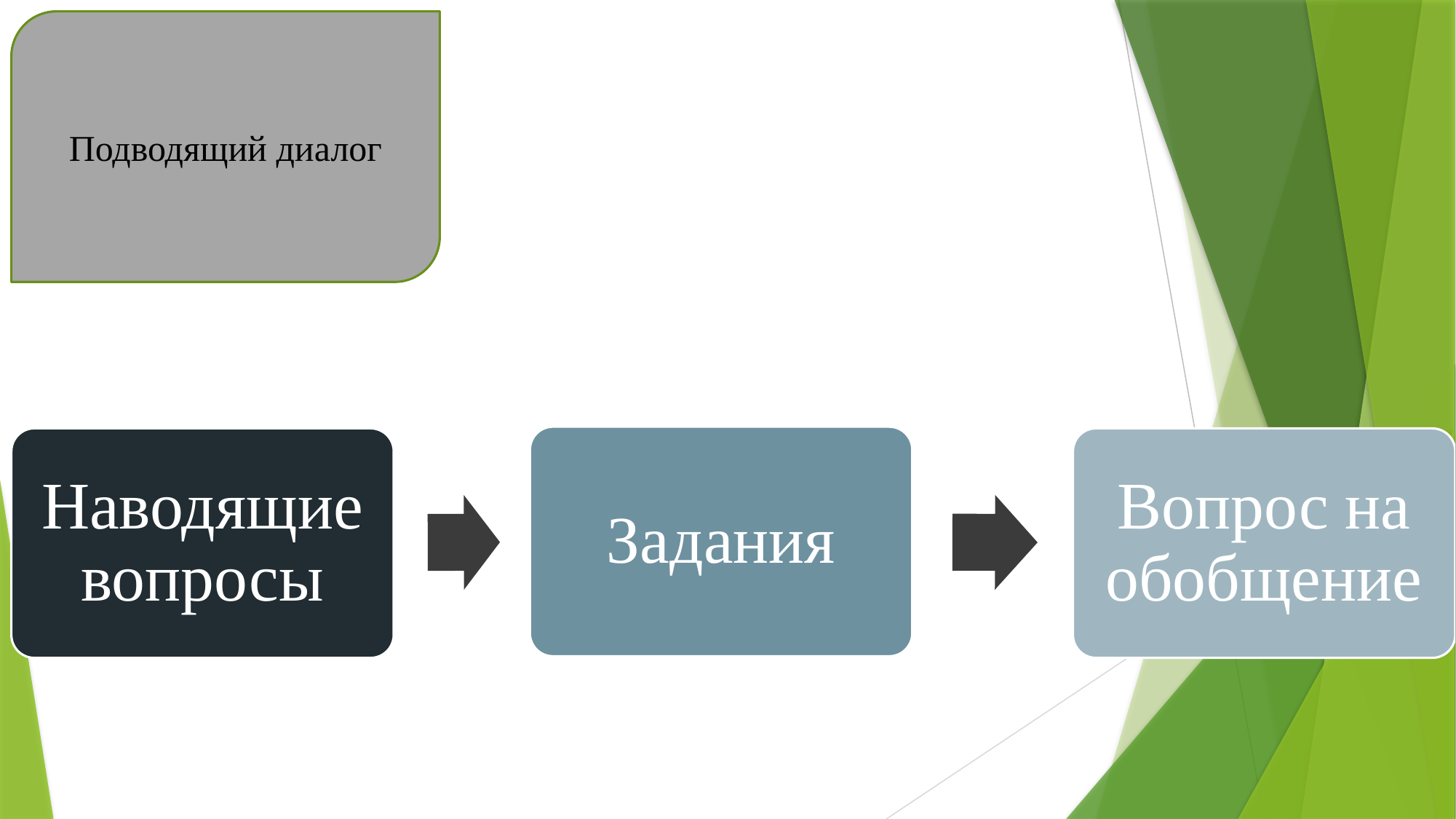

Наводящие вопросы

Задания

Вопрос на обобщение
Подводящий диалог